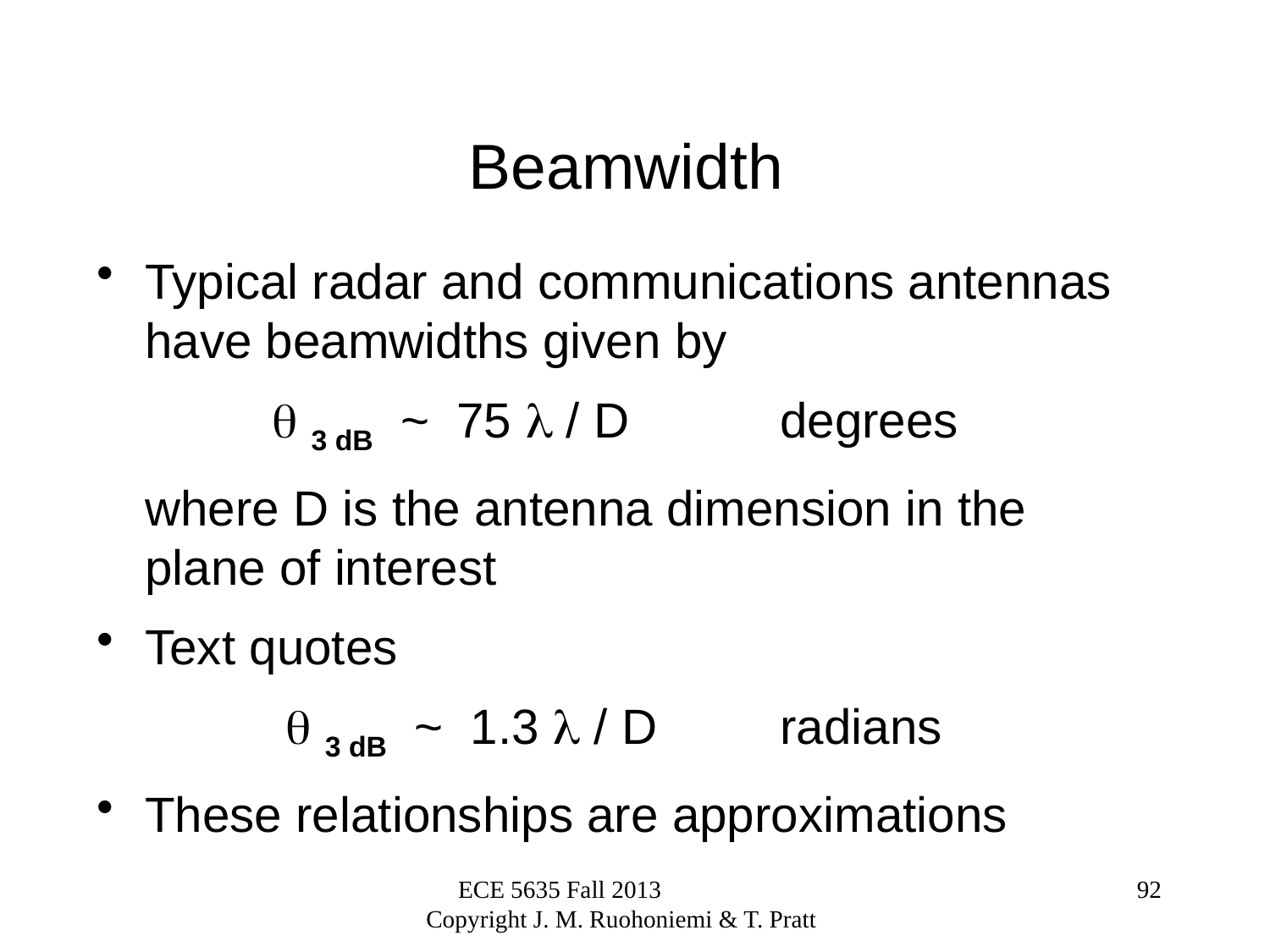

# Beamwidth
Typical radar and communications antennas have beamwidths given by
		θ 3 dB  ~  75 λ / D 		degrees
	where D is the antenna dimension in the plane of interest
Text quotes
		 θ 3 dB  ~  1.3 λ / D 	radians
These relationships are approximations
ECE 5635 Fall 2013                      Copyright J. M. Ruohoniemi & T. Pratt
92